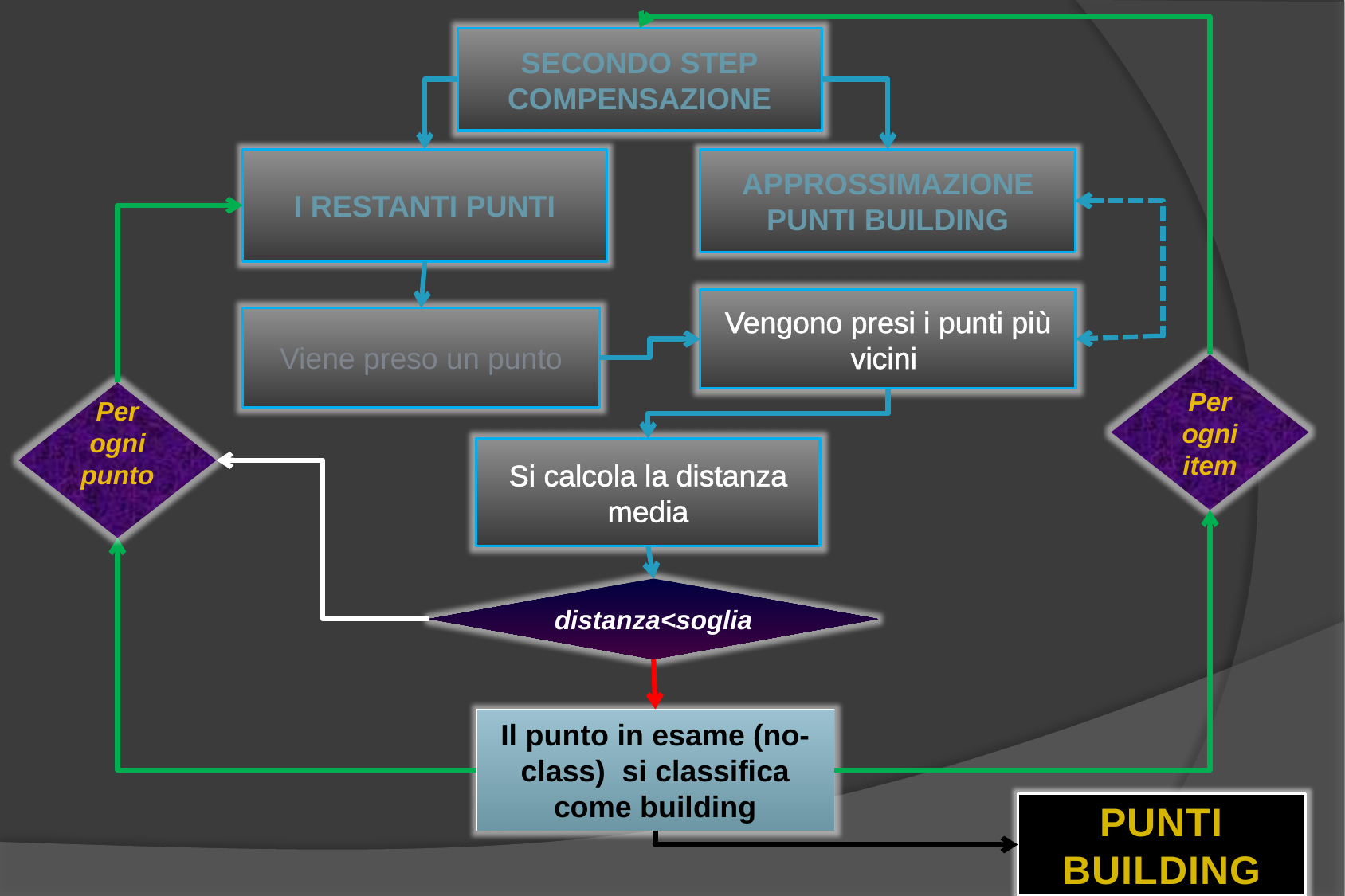

Secondo STEP
Compensazione
I restanti punti
Approssimazione punti building
Vengono presi i punti più vicini
Viene preso un punto
Per ogni item
Per ogni punto

Si calcola la distanza media
distanza<soglia
Il punto in esame (no-class)  si classifica come building
PUNTI BUILDING